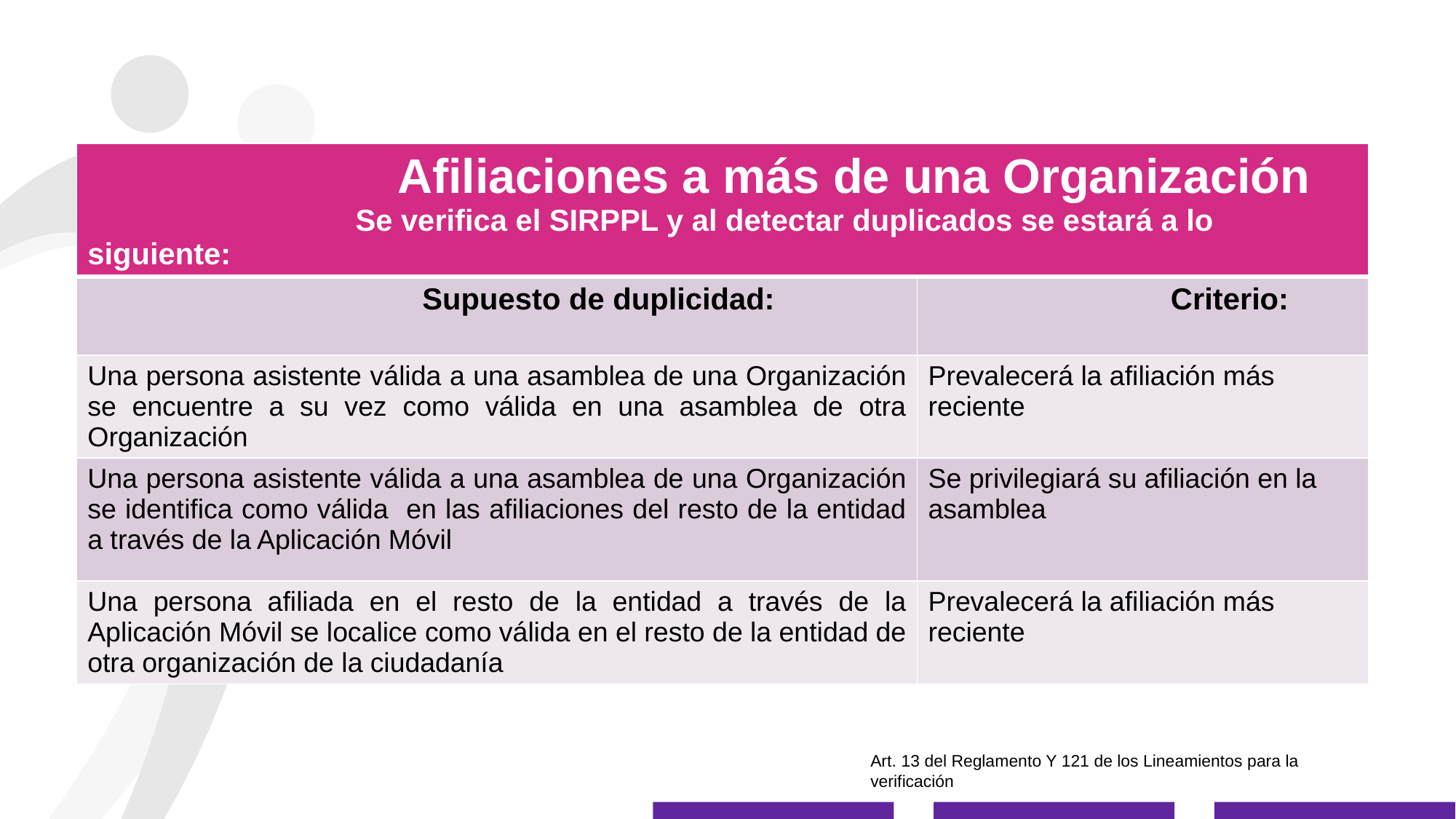

| Afiliaciones a más de una Organización Se verifica el SIRPPL y al detectar duplicados se estará a lo siguiente: |  |
| --- | --- |
| Supuesto de duplicidad: | Criterio: |
| Una persona asistente válida a una asamblea de una Organización se encuentre a su vez como válida en una asamblea de otra Organización | Prevalecerá la afiliación más reciente |
| Una persona asistente válida a una asamblea de una Organización se identifica como válida en las afiliaciones del resto de la entidad a través de la Aplicación Móvil | Se privilegiará su afiliación en la asamblea |
| Una persona afiliada en el resto de la entidad a través de la Aplicación Móvil se localice como válida en el resto de la entidad de otra organización de la ciudadanía | Prevalecerá la afiliación más reciente |
Art. 13 del Reglamento Y 121 de los Lineamientos para la verificación